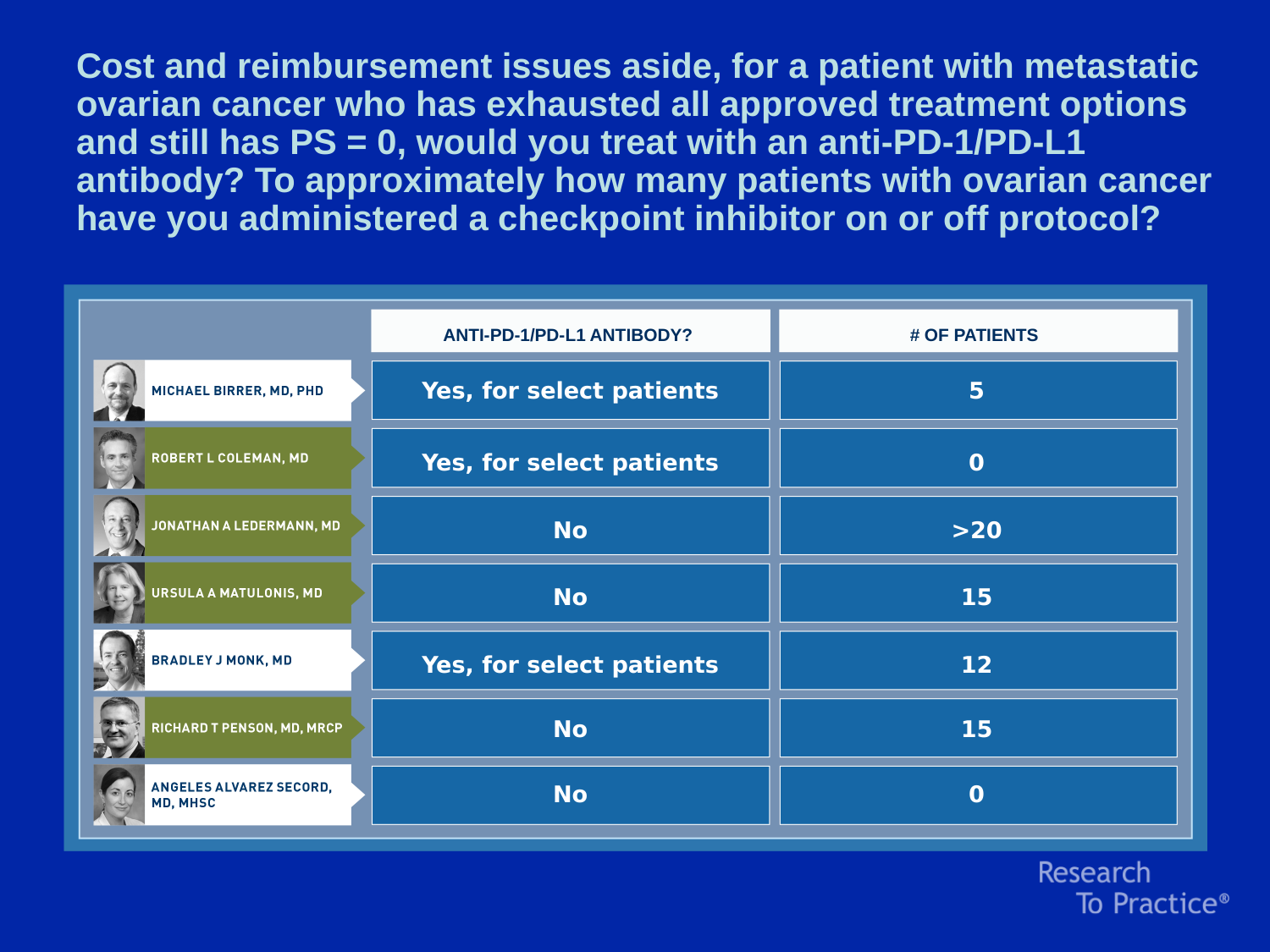

Cost and reimbursement issues aside, for a patient with metastatic ovarian cancer who has exhausted all approved treatment options and still has PS = 0, would you treat with an anti-PD-1/PD-L1 antibody? To approximately how many patients with ovarian cancer have you administered a checkpoint inhibitor on or off protocol?
ANTI-PD-1/PD-L1 ANTIBODY?
# OF PATIENTS
Yes, for select patients
5
Yes, for select patients
0
No
>20
No
15
Yes, for select patients
12
No
15
No
0